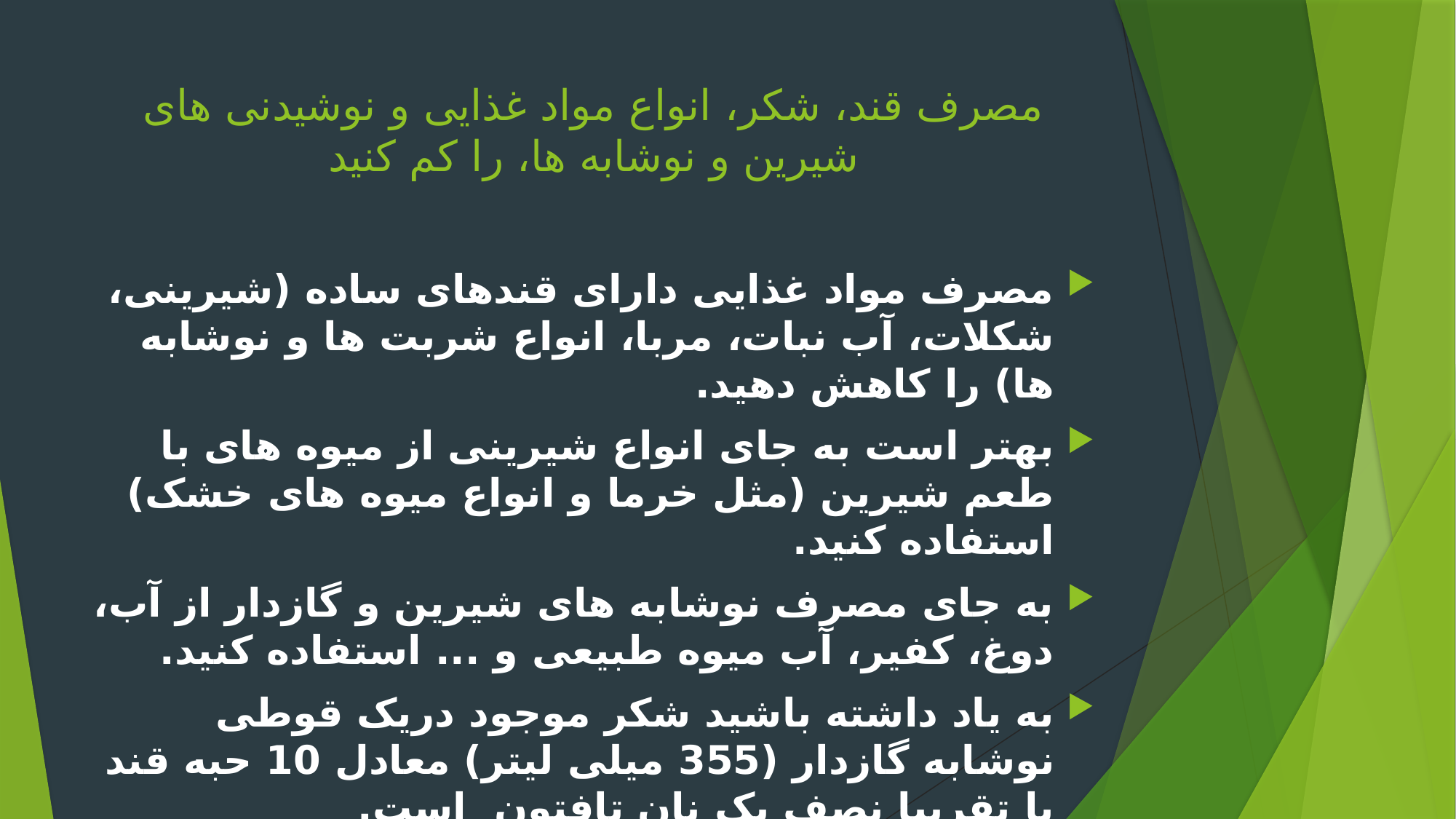

# مصرف قند، شکر، انواع مواد غذایی و نوشیدنی های شیرین و نوشابه ها، را کم کنید
مصرف مواد غذایی دارای قندهای ساده (شیرینی، شکلات، آب نبات، مربا، انواع شربت ها و نوشابه ها) را کاهش دهید.
بهتر است به جای انواع شیرینی از میوه های با طعم شیرین (مثل خرما و انواع میوه های خشک) استفاده کنید.
به جای مصرف نوشابه های شیرین و گازدار از آب، دوغ، کفیر، آب میوه طبیعی و ... استفاده کنید.
به یاد داشته باشید شکر موجود دریک قوطی نوشابه گازدار (355 میلی لیتر) معادل 10 حبه قند یا تقریبا نصف یک نان تافتون  است.